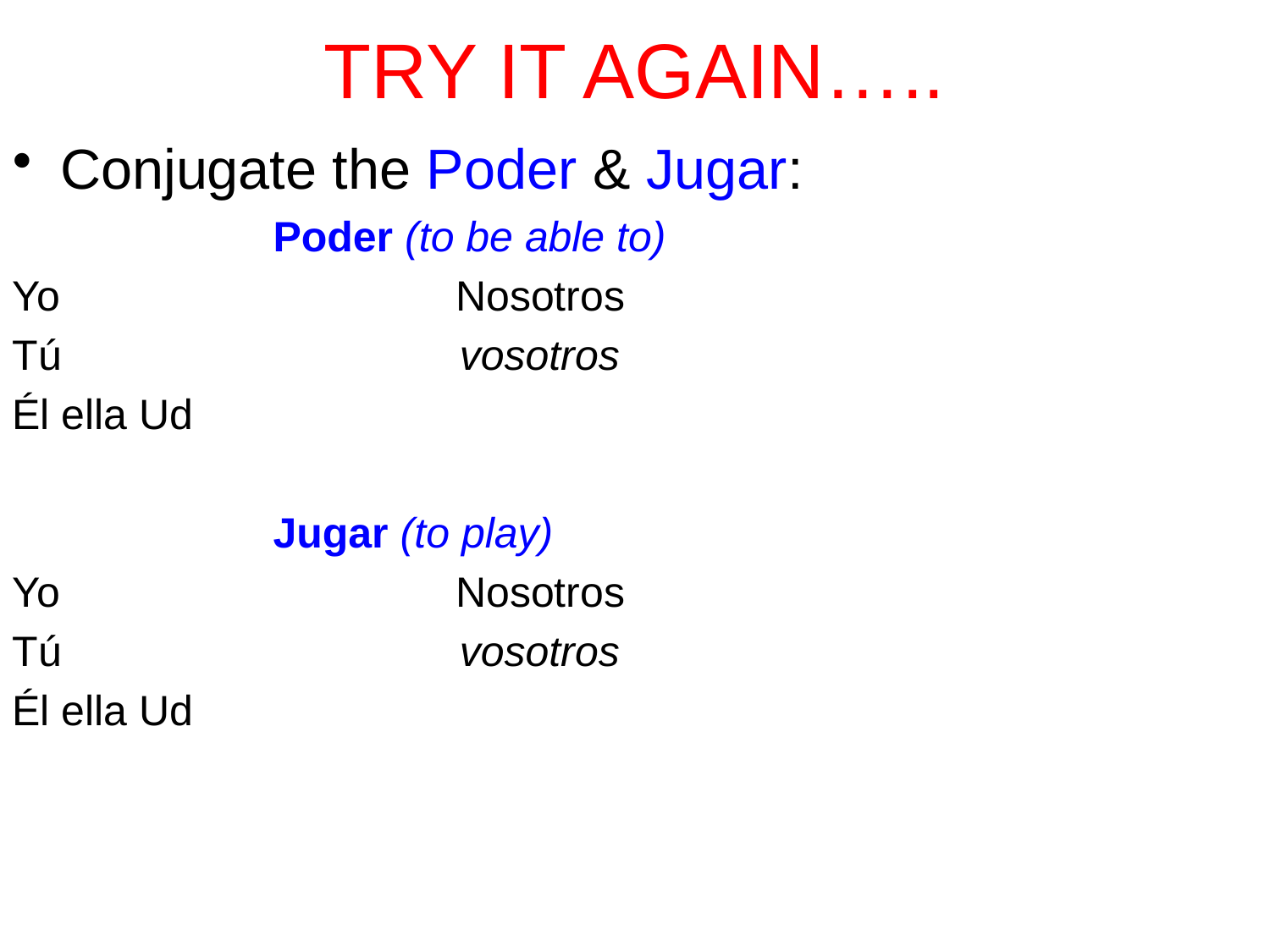

TRY IT AGAIN…..
Conjugate the Poder & Jugar:
                      Poder (to be able to)
Yo		            Nosotros
Tú	                       vosotros
Él ella Ud

                      Jugar (to play)
Yo		            Nosotros
Tú	                       vosotros
Él ella Ud